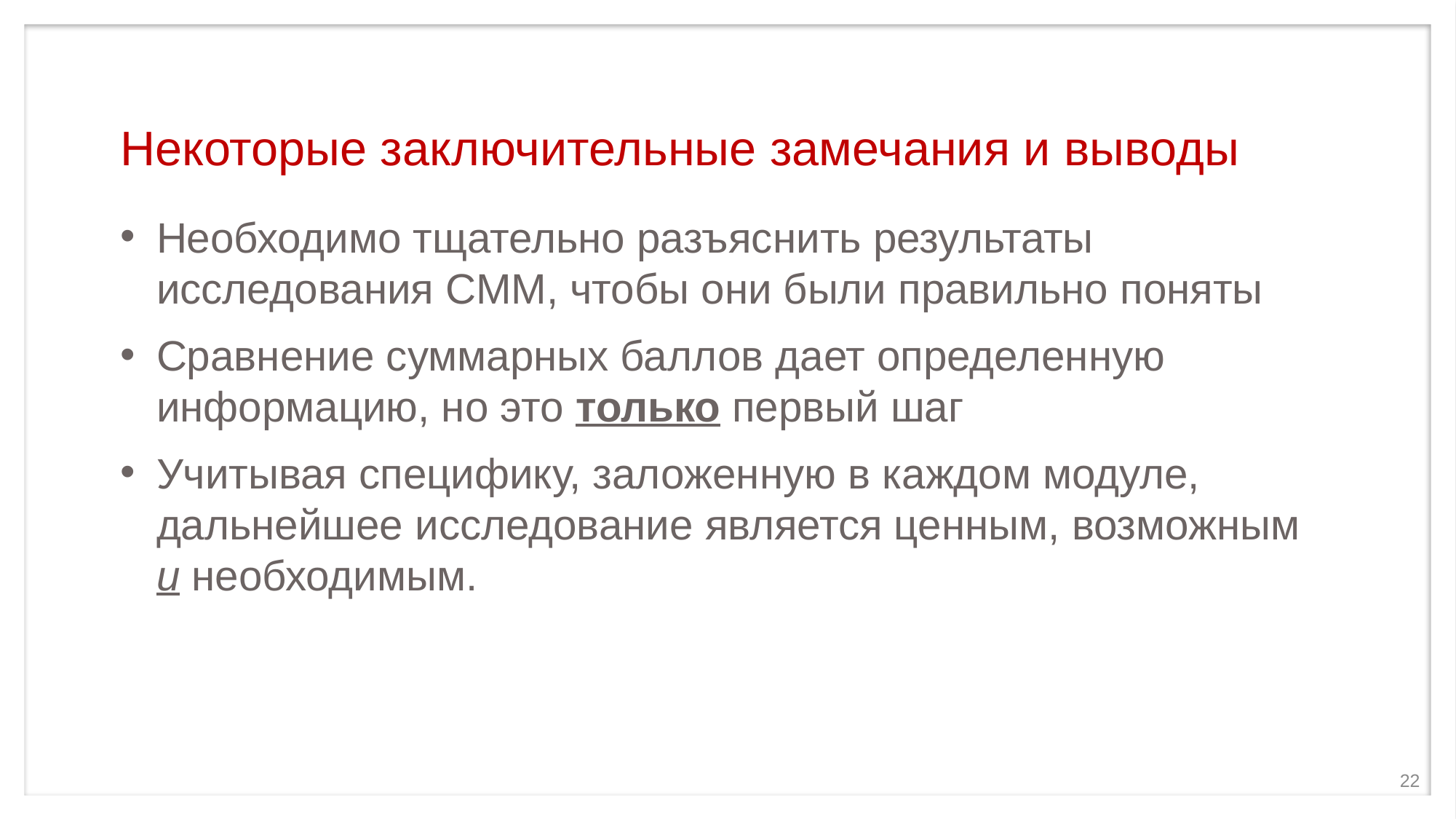

# Некоторые заключительные замечания и выводы
Необходимо тщательно разъяснить результаты исследования СММ, чтобы они были правильно поняты
Сравнение суммарных баллов дает определенную информацию, но это только первый шаг
Учитывая специфику, заложенную в каждом модуле, дальнейшее исследование является ценным, возможным и необходимым.
22